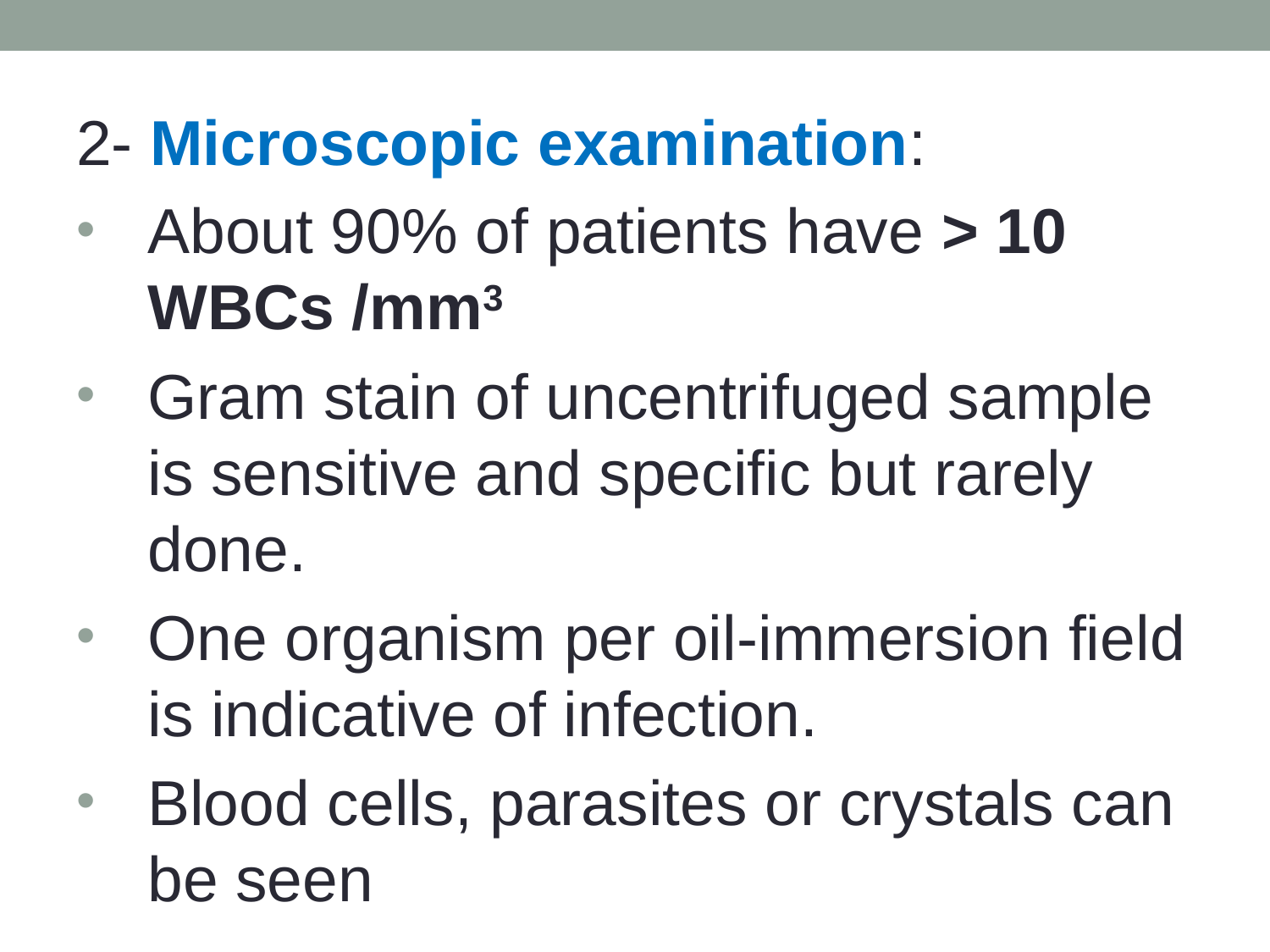

2- Microscopic examination:
About 90% of patients have > 10 WBCs /mm3
Gram stain of uncentrifuged sample is sensitive and specific but rarely done.
One organism per oil-immersion field is indicative of infection.
Blood cells, parasites or crystals can be seen